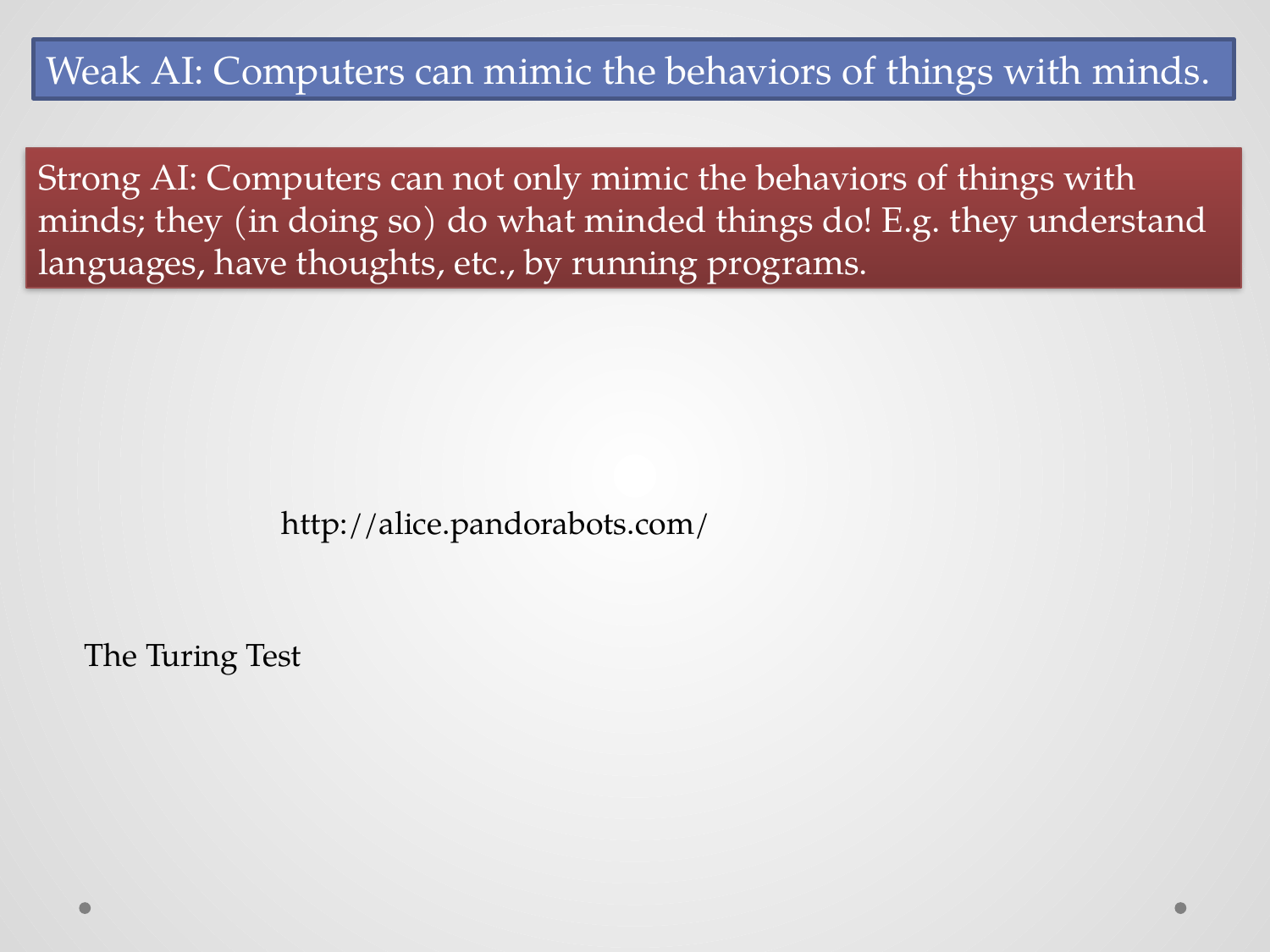

Weak AI: Computers can mimic the behaviors of things with minds.
Strong AI: Computers can not only mimic the behaviors of things with minds; they (in doing so) do what minded things do! E.g. they understand languages, have thoughts, etc., by running programs.
http://alice.pandorabots.com/
The Turing Test